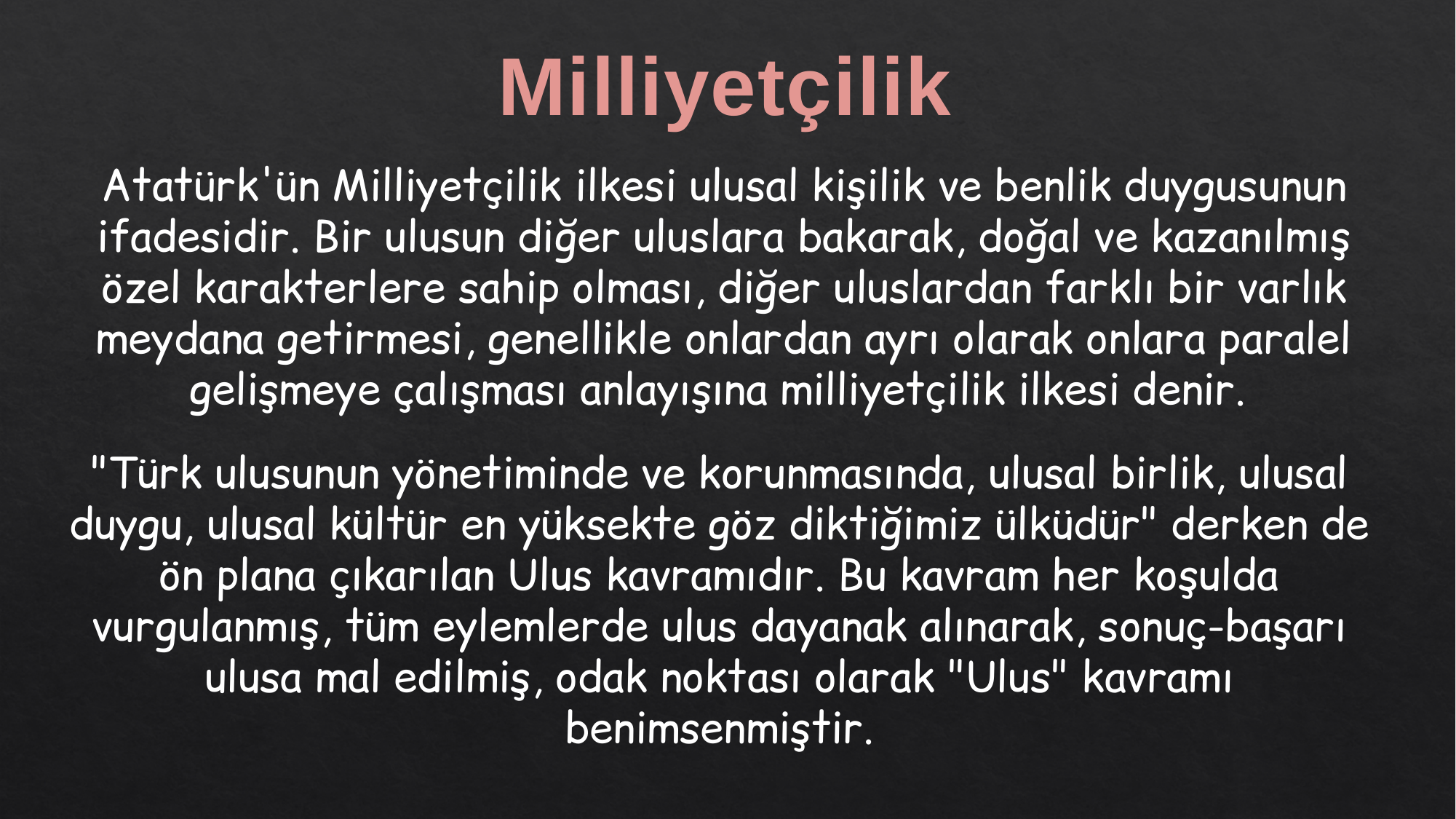

Milliyetçilik
Atatürk'ün Milliyetçilik ilkesi ulusal kişilik ve benlik duygusunun ifadesidir. Bir ulusun diğer uluslara bakarak, doğal ve kazanılmış özel karakterlere sahip olması, diğer uluslardan farklı bir varlık meydana getirmesi, genellikle onlardan ayrı olarak onlara paralel gelişmeye çalışması anlayışına milliyetçilik ilkesi denir.
"Türk ulusunun yönetiminde ve korunmasında, ulusal birlik, ulusal duygu, ulusal kültür en yüksekte göz diktiğimiz ülküdür" derken de ön plana çıkarılan Ulus kavramıdır. Bu kavram her koşulda vurgulanmış, tüm eylemlerde ulus dayanak alınarak, sonuç-başarı ulusa mal edilmiş, odak noktası olarak "Ulus" kavramı benimsenmiştir.